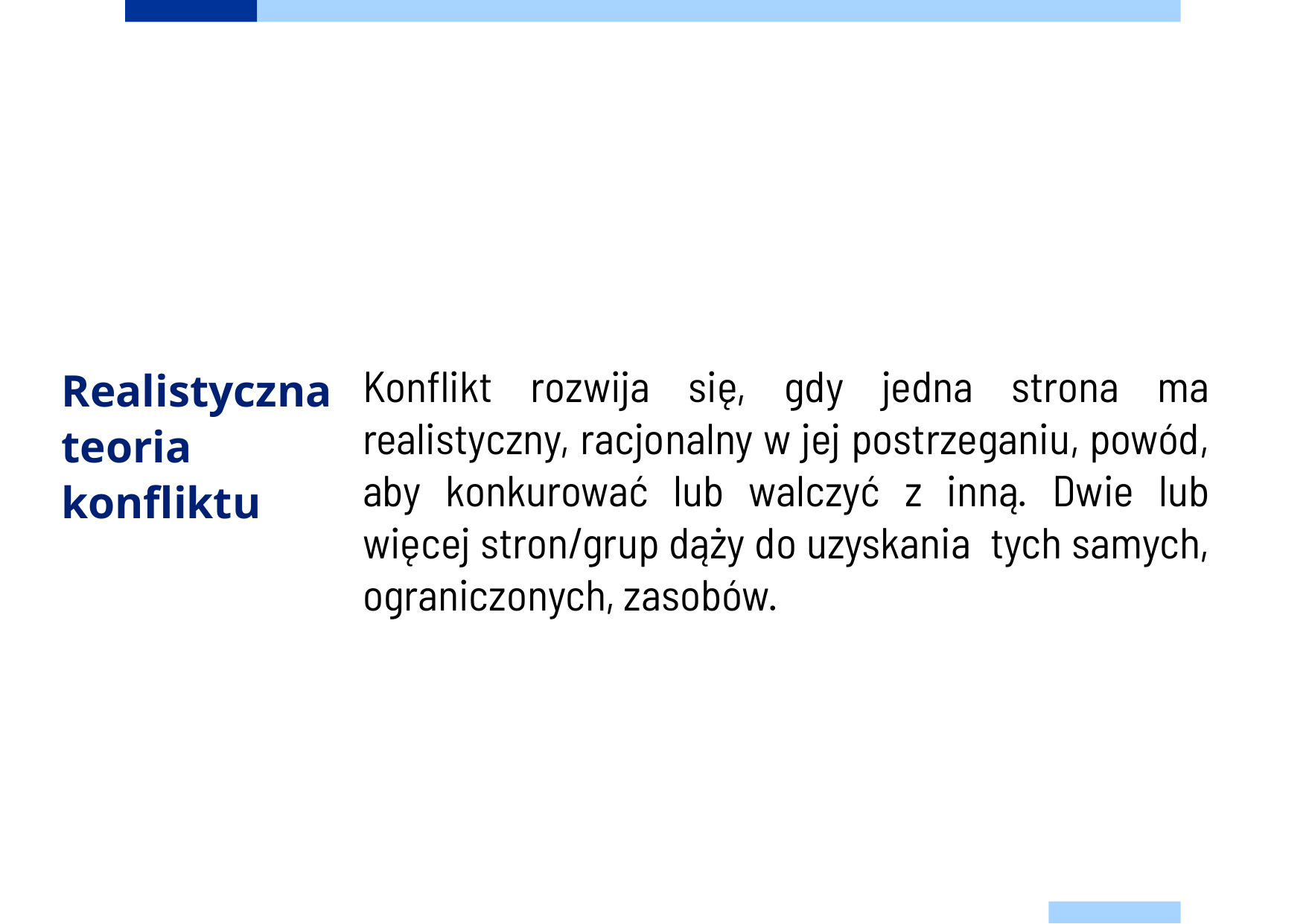

Konflikt rozwija się, gdy jedna strona ma realistyczny, racjonalny w jej postrzeganiu, powód, aby konkurować lub walczyć z inną. Dwie lub więcej stron/grup dąży do uzyskania  tych samych, ograniczonych, zasobów.
# Realistyczna teoria konfliktu